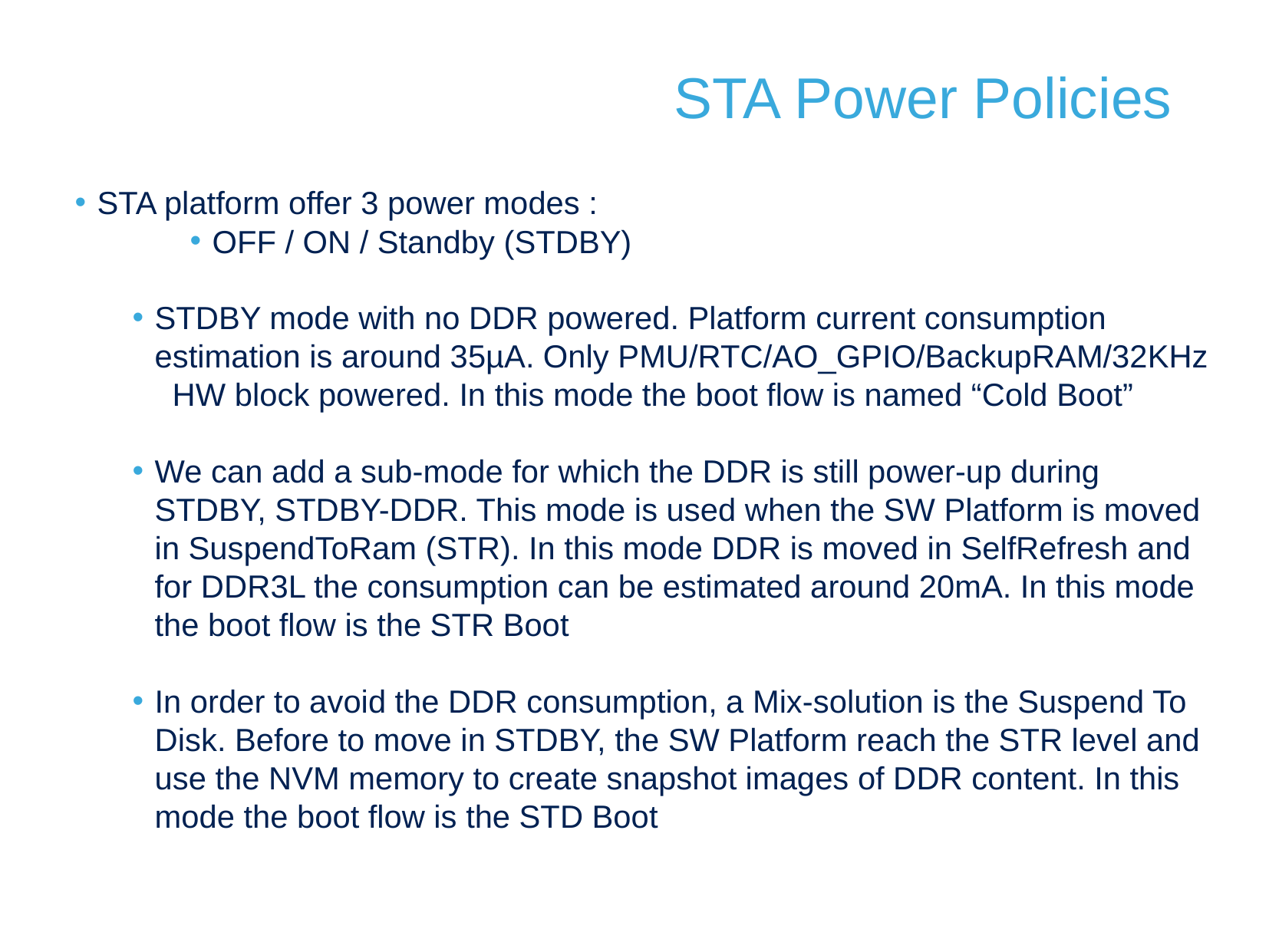

STA Power Policies

STA platform offer 3 power modes :
OFF / ON / Standby (STDBY)

STDBY mode with no DDR powered. Platform current consumption estimation is around 35µA. Only PMU/RTC/AO_GPIO/BackupRAM/32KHz   HW block powered. In this mode the boot flow is named “Cold Boot”

We can add a sub-mode for which the DDR is still power-up during STDBY, STDBY-DDR. This mode is used when the SW Platform is moved in SuspendToRam (STR). In this mode DDR is moved in SelfRefresh and for DDR3L the consumption can be estimated around 20mA. In this mode the boot flow is the STR Boot

In order to avoid the DDR consumption, a Mix-solution is the Suspend To Disk. Before to move in STDBY, the SW Platform reach the STR level and use the NVM memory to create snapshot images of DDR content. In this mode the boot flow is the STD Boot